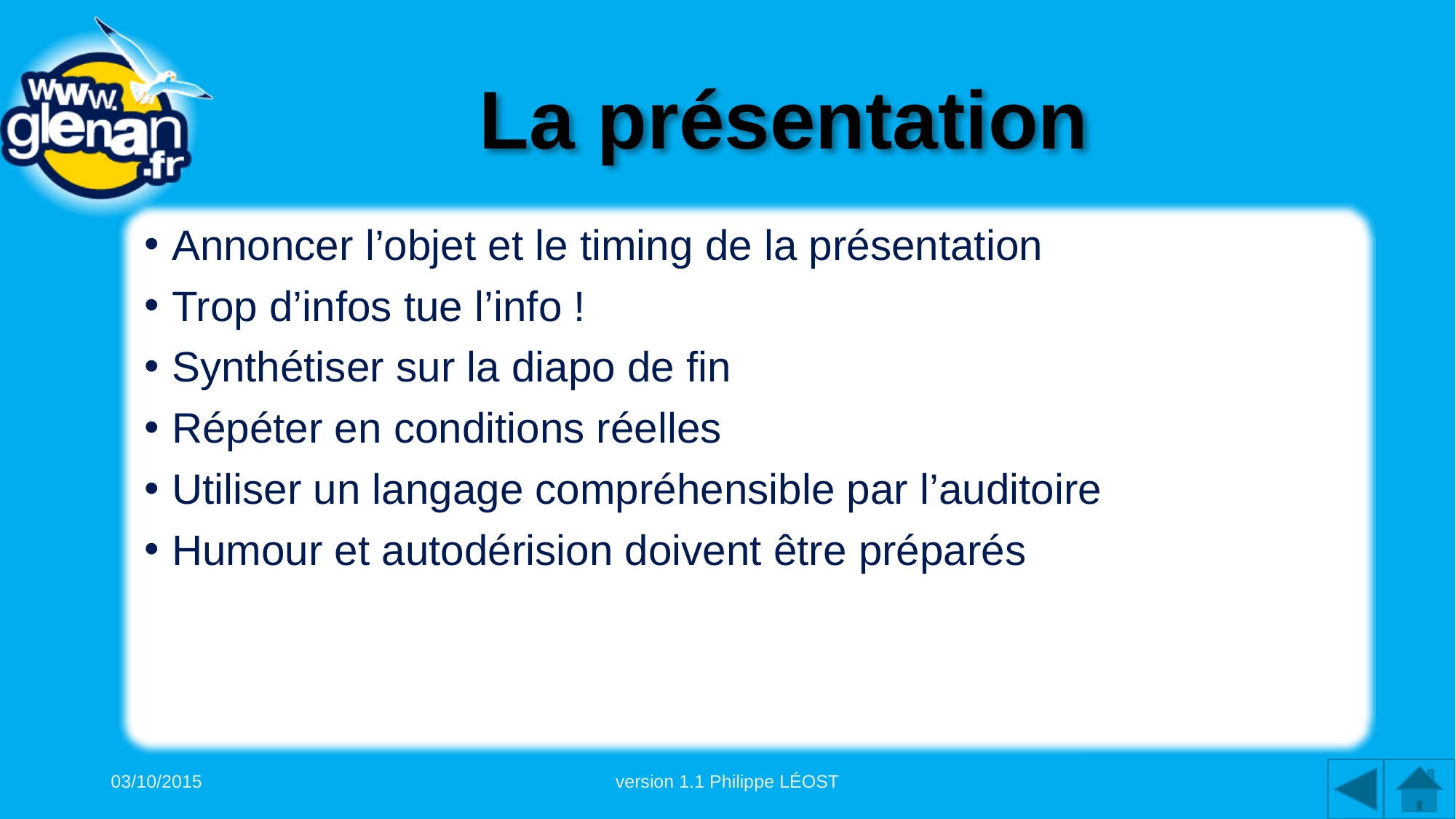

# La présentation
Annoncer l’objet et le timing de la présentation
Trop d’infos tue l’info !
Synthétiser sur la diapo de fin
Répéter en conditions réelles
Utiliser un langage compréhensible par l’auditoire
Humour et autodérision doivent être préparés

03/10/2015
version 1.1 Philippe LÉOST